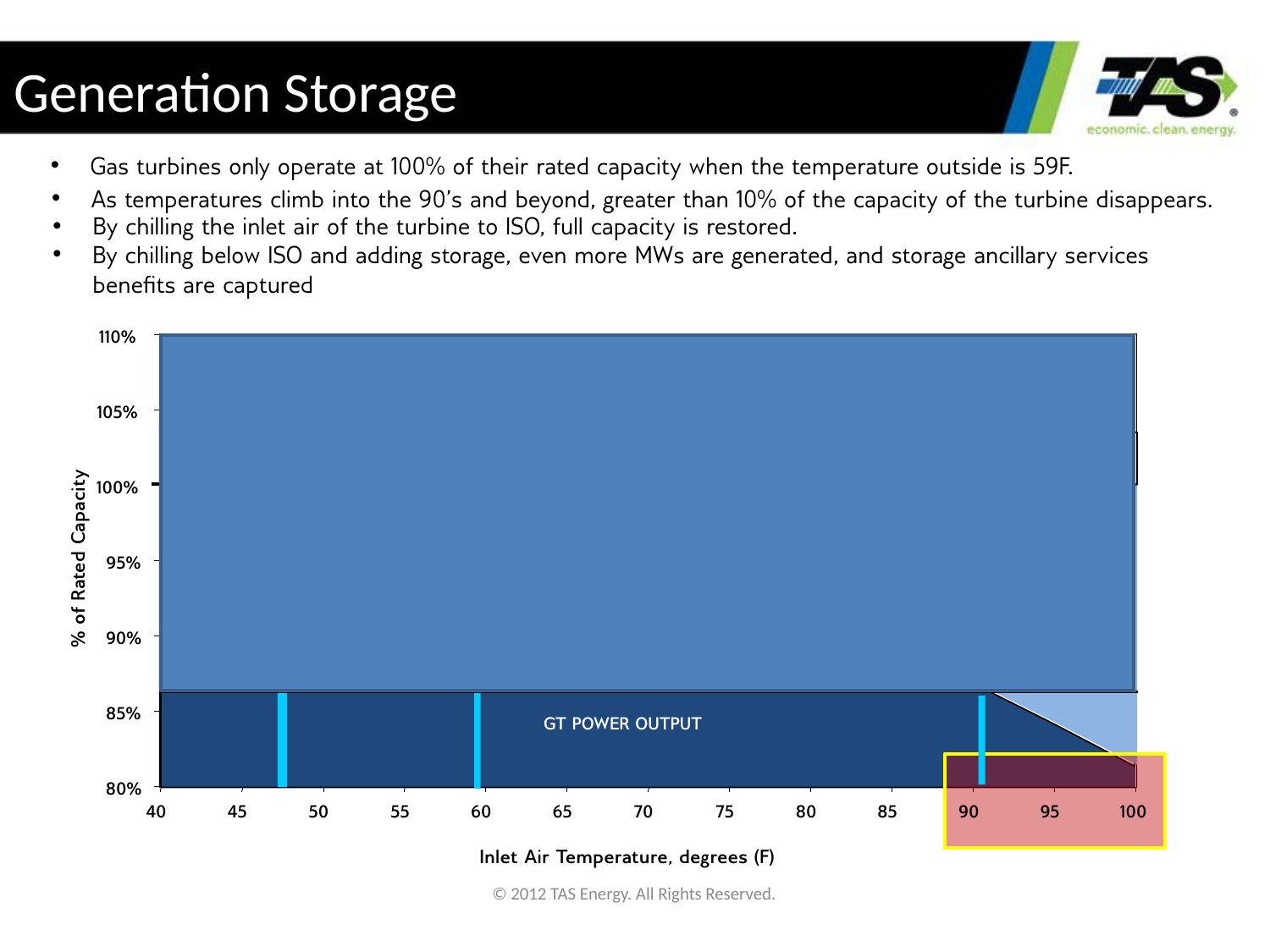

# Generation Storage
Gas turbines only operate at 100% of their rated capacity when the temperature outside is 59F.

As temperatures climb into the 90’s and beyond, greater than 10% of the capacity of the turbine disappears.

90
95
100

By chilling the inlet air of the turbine to ISO, full capacity is restored.
RECOVERED POWER

By chilling below ISO and adding storage, even more MWs are generated, and storage ancillary services benefits are captured

ADDITIONAL POWER

TAS GENERATION STORAGE

110%

ISO TURBINE RATING

105%

100%

% of Rated Capacity
95%

90%

85%

GT POWER OUTPUT
80%

40
45
50
55
60
65
70
75
80
85
Inlet Air Temperature, degrees (F)
© 2012 TAS Energy. All Rights Reserved.